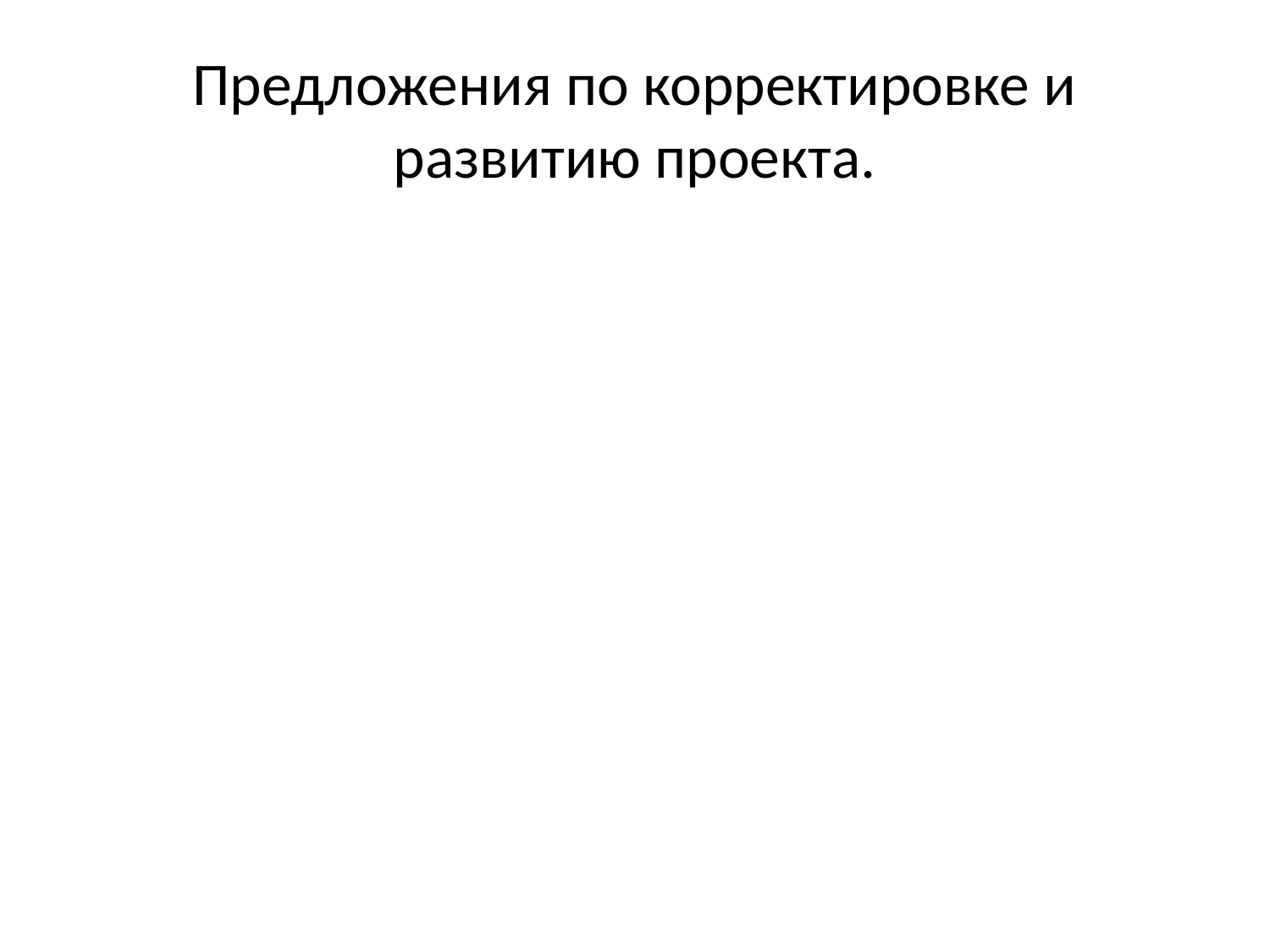

# Предложения по корректировке и развитию проекта.